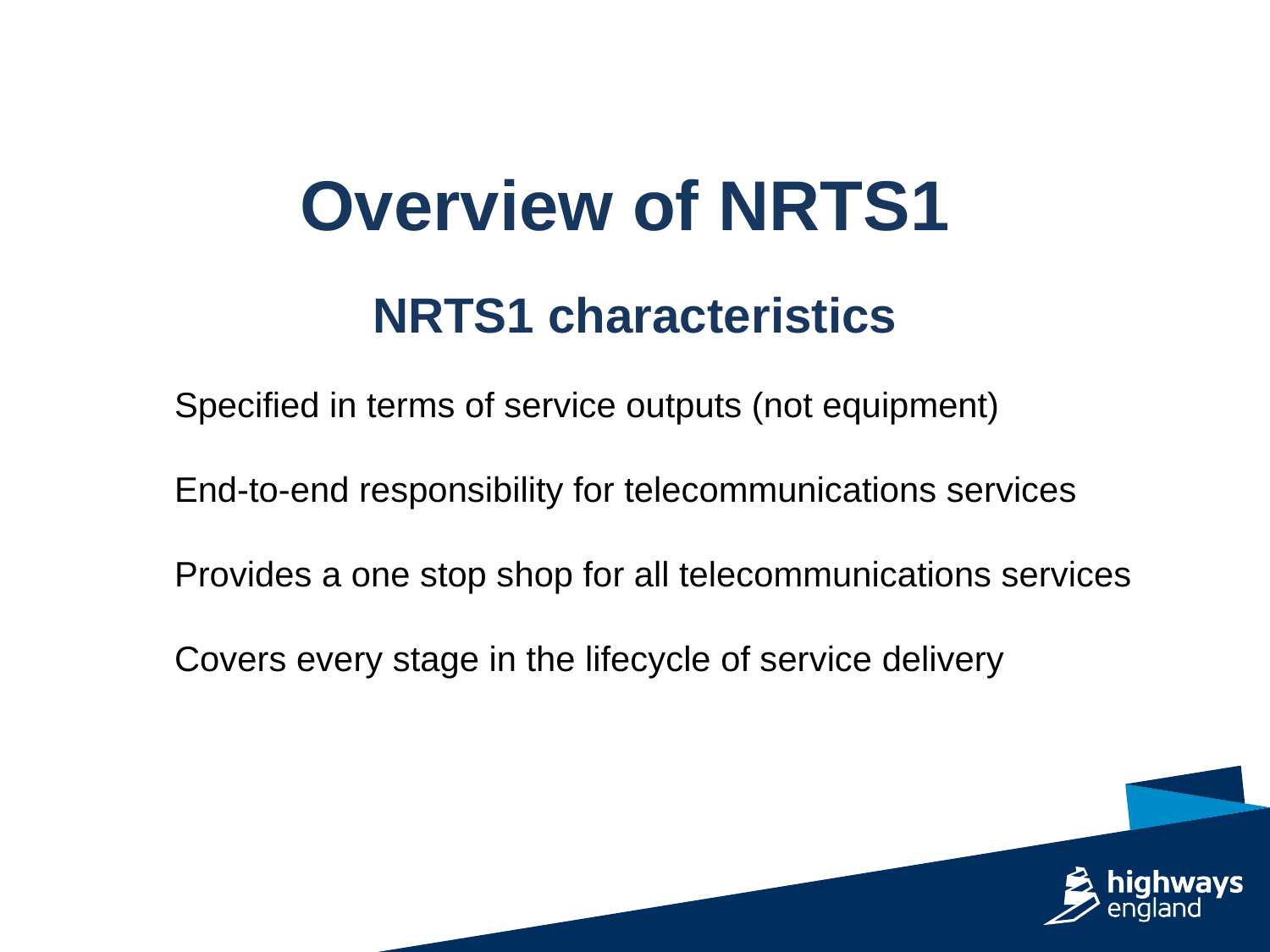

Overview of NRTS1
NRTS1 characteristics
Specified in terms of service outputs (not equipment)

End-to-end responsibility for telecommunications services

Provides a one stop shop for all telecommunications services

Covers every stage in the lifecycle of service delivery